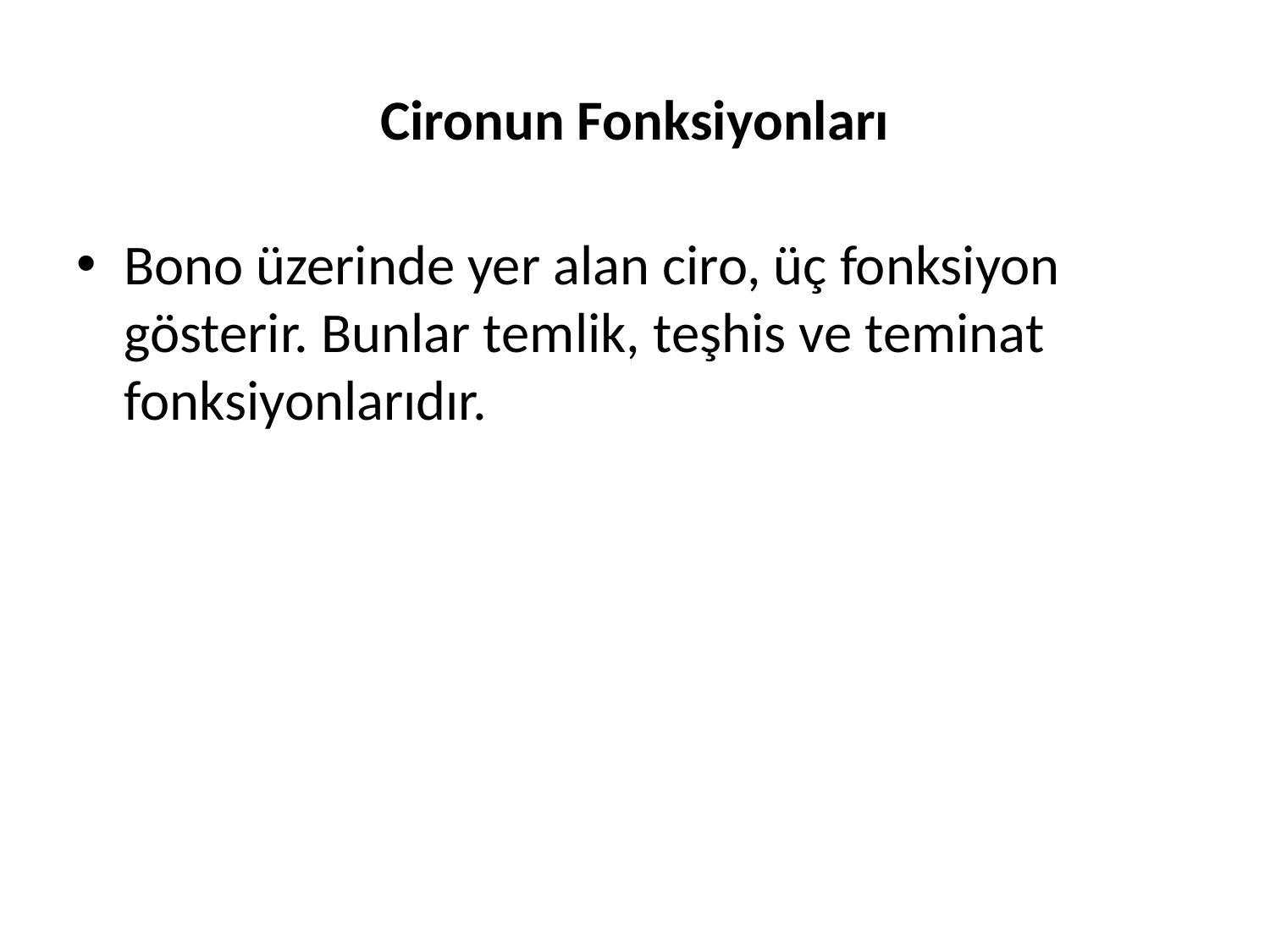

# Cironun Fonksiyonları
Bono üzerinde yer alan ciro, üç fonksiyon gösterir. Bunlar temlik, teşhis ve teminat fonksiyonlarıdır.